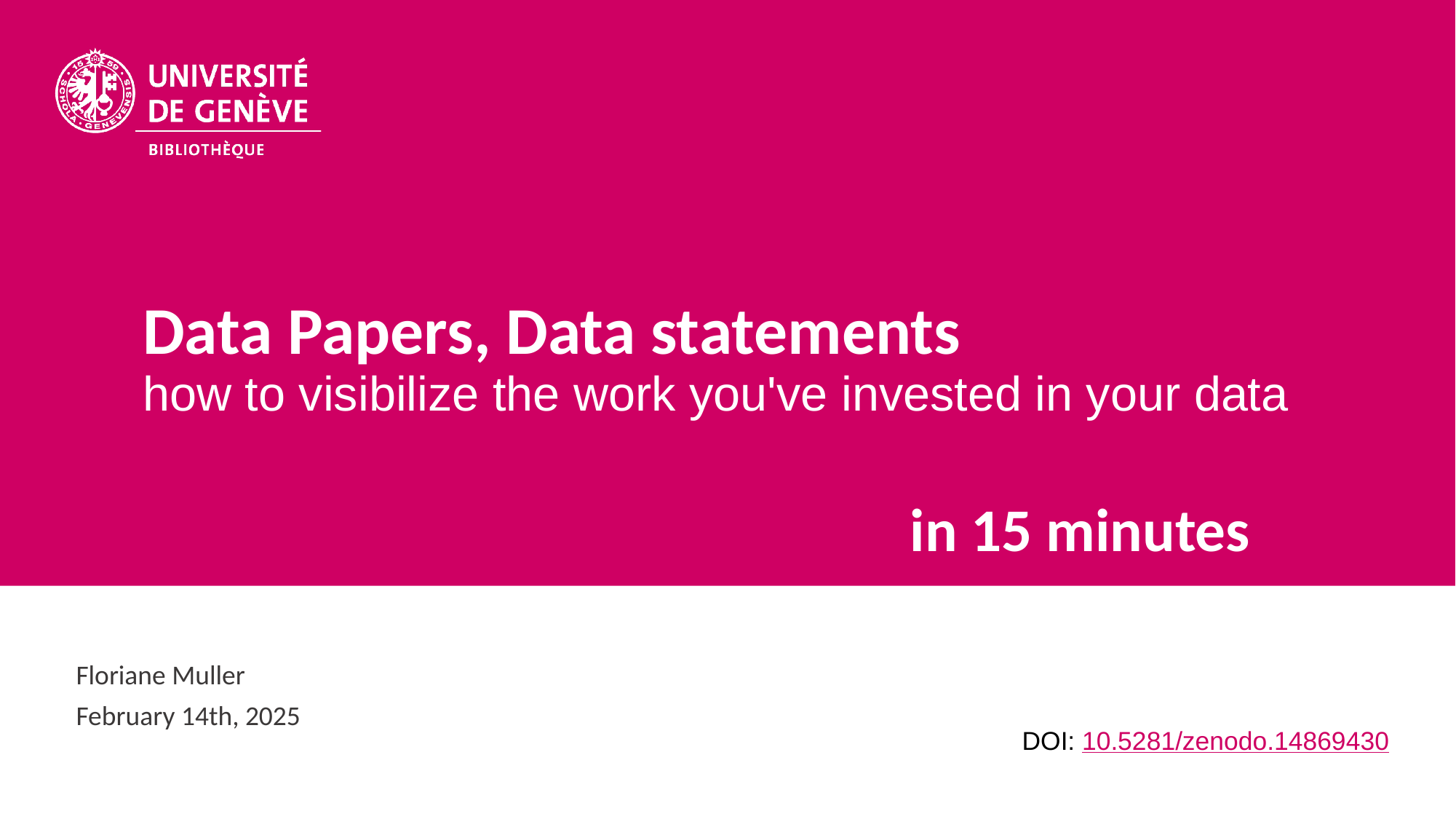

# Data Papers, Data statements how to visibilize the work you've invested in your data
in 15 minutes
Floriane Muller
Floriane Muller
February 14th, 2025
DOI: 10.5281/zenodo.14869430